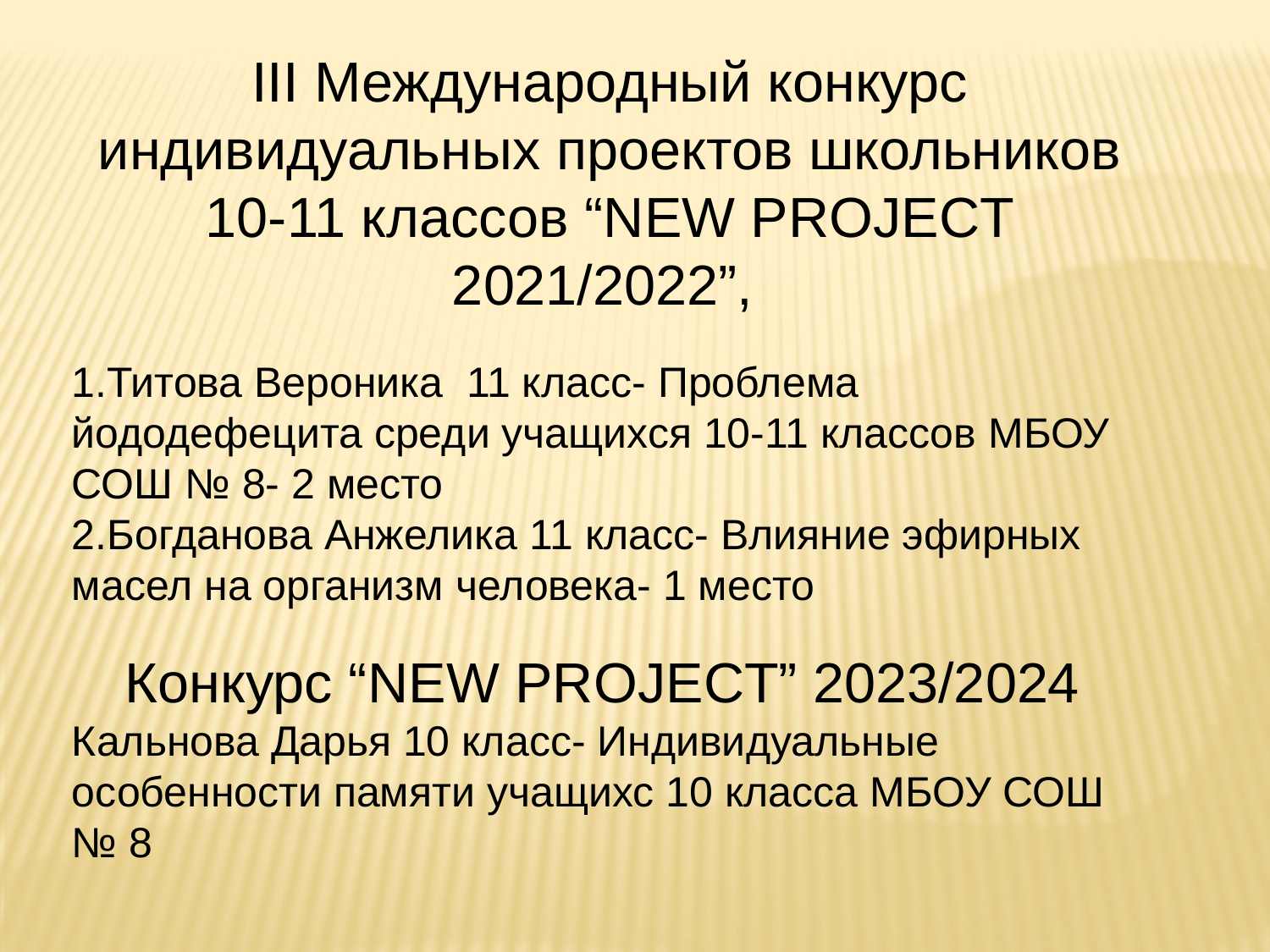

III Международный конкурс индивидуальных проектов школьников 10-11 классов “NEW PROJECT 2021/2022”,

1.Титова Вероника  11 класс- Проблема йододефецита среди учащихся 10-11 классов МБОУ СОШ № 8- 2 место
2.Богданова Анжелика 11 класс- Влияние эфирных масел на организм человека- 1 место

Конкурс “NEW PROJECT” 2023/2024
Кальнова Дарья 10 класс- Индивидуальные особенности памяти учащихс 10 класса МБОУ СОШ № 8